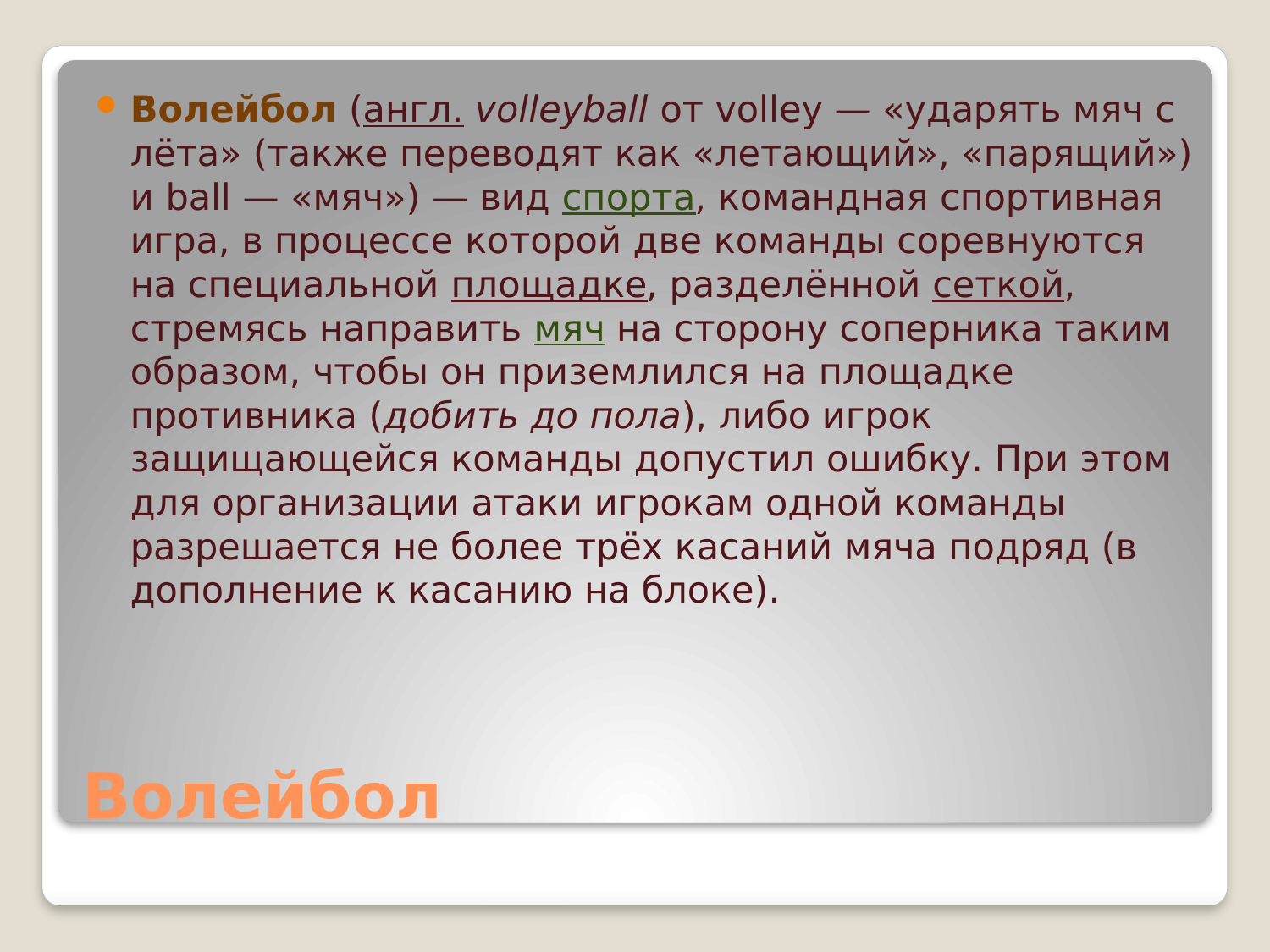

Волейбол (англ. volleyball от volley — «ударять мяч с лёта» (также переводят как «летающий», «парящий») и ball — «мяч») — вид спорта, командная спортивная игра, в процессе которой две команды соревнуются на специальной площадке, разделённой сеткой, стремясь направить мяч на сторону соперника таким образом, чтобы он приземлился на площадке противника (добить до пола), либо игрок защищающейся команды допустил ошибку. При этом для организации атаки игрокам одной команды разрешается не более трёх касаний мяча подряд (в дополнение к касанию на блоке).
# Волейбол